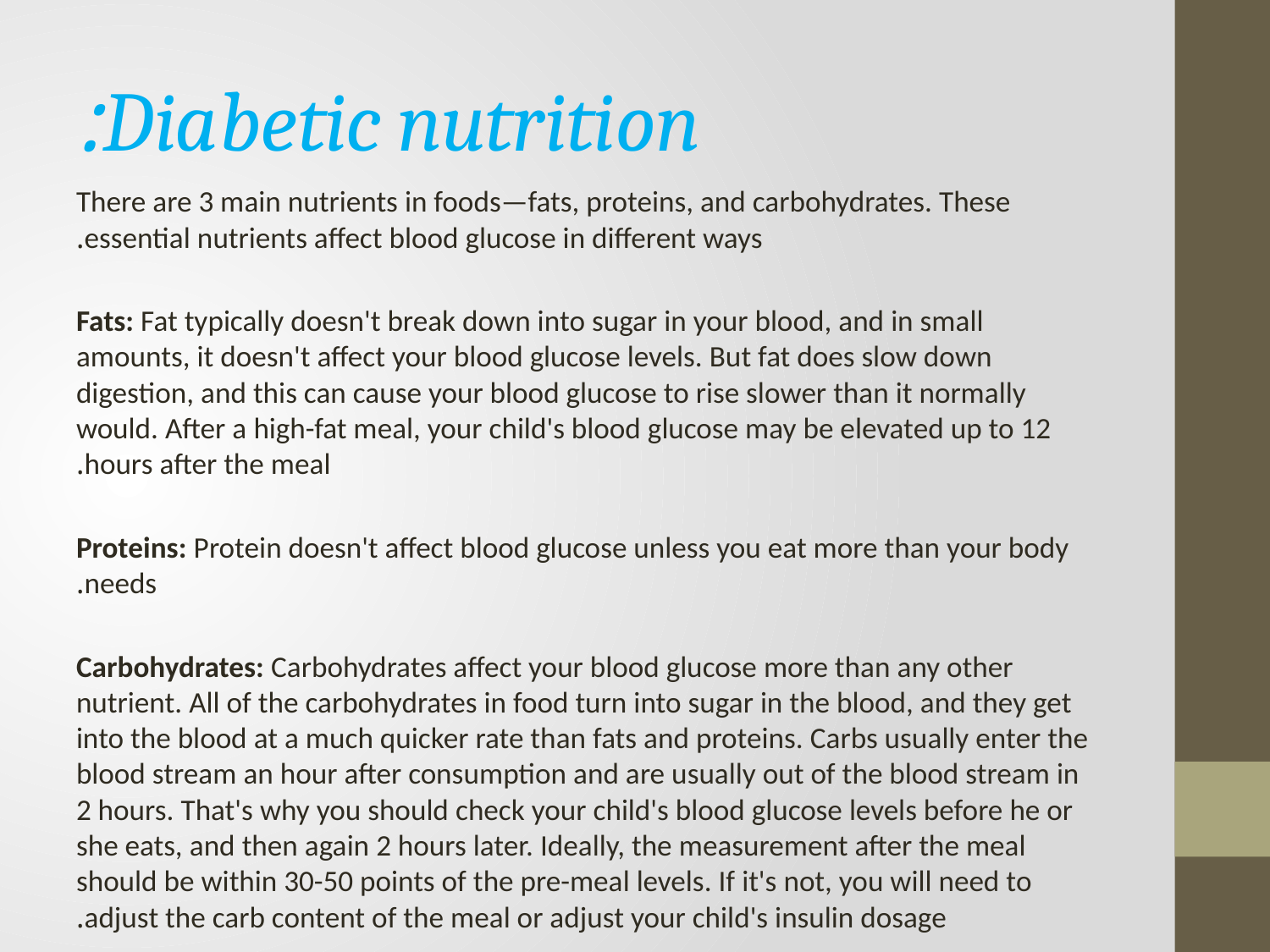

# Diabetic nutrition:
There are 3 main nutrients in foods—fats, proteins, and carbohydrates. These essential nutrients affect blood glucose in different ways.

Fats: Fat typically doesn't break down into sugar in your blood, and in small amounts, it doesn't affect your blood glucose levels. But fat does slow down digestion, and this can cause your blood glucose to rise slower than it normally would. After a high-fat meal, your child's blood glucose may be elevated up to 12 hours after the meal.

Proteins: Protein doesn't affect blood glucose unless you eat more than your body needs.

Carbohydrates: Carbohydrates affect your blood glucose more than any other nutrient. All of the carbohydrates in food turn into sugar in the blood, and they get into the blood at a much quicker rate than fats and proteins. Carbs usually enter the blood stream an hour after consumption and are usually out of the blood stream in 2 hours. That's why you should check your child's blood glucose levels before he or she eats, and then again 2 hours later. Ideally, the measurement after the meal should be within 30-50 points of the pre-meal levels. If it's not, you will need to adjust the carb content of the meal or adjust your child's insulin dosage.